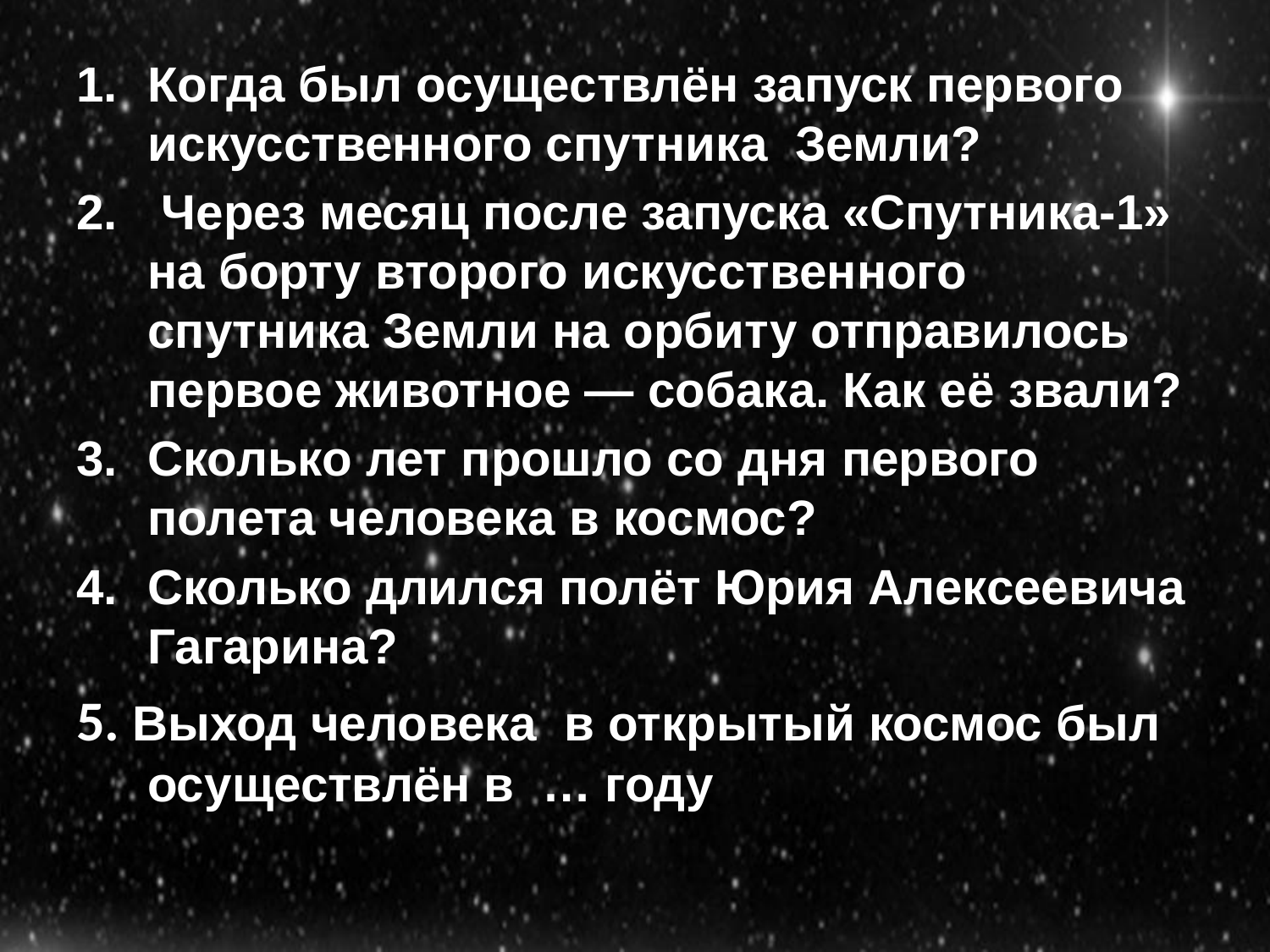

Когда был осуществлён запуск первого искусственного спутника  Земли?
 Через месяц после запуска «Спутника-1» на борту второго искусственного спутника Земли на орбиту отправилось первое животное — собака. Как её звали?
Сколько лет прошло со дня первого полета человека в космос?
Сколько длился полёт Юрия Алексеевича Гагарина?
5. Выход человека  в открытый космос был осуществлён в  … году